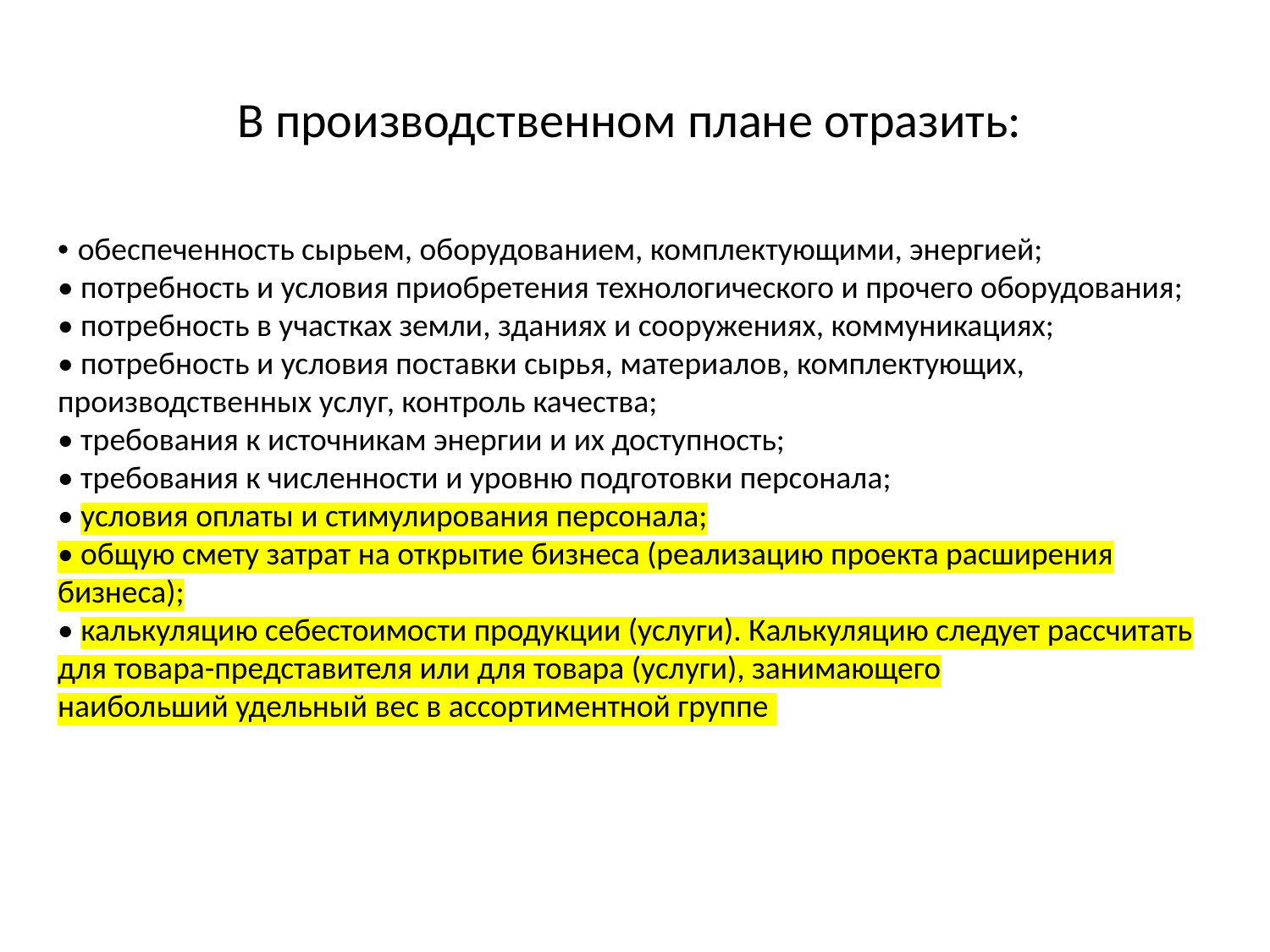

# В производственном плане отразить:
• обеспеченность сырьем, оборудованием, комплектующими, энергией;
• потребность и условия приобретения технологического и прочего оборудования;
• потребность в участках земли, зданиях и сооружениях, коммуникациях;
• потребность и условия поставки сырья, материалов, комплектующих, производственных услуг, контроль качества;
• требования к источникам энергии и их доступность;
• требования к численности и уровню подготовки персонала;
• условия оплаты и стимулирования персонала;
• общую смету затрат на открытие бизнеса (реализацию проекта расширения
бизнеса);
• калькуляцию себестоимости продукции (услуги). Калькуляцию следует рассчитать для товара-представителя или для товара (услуги), занимающего
наибольший удельный вес в ассортиментной группе